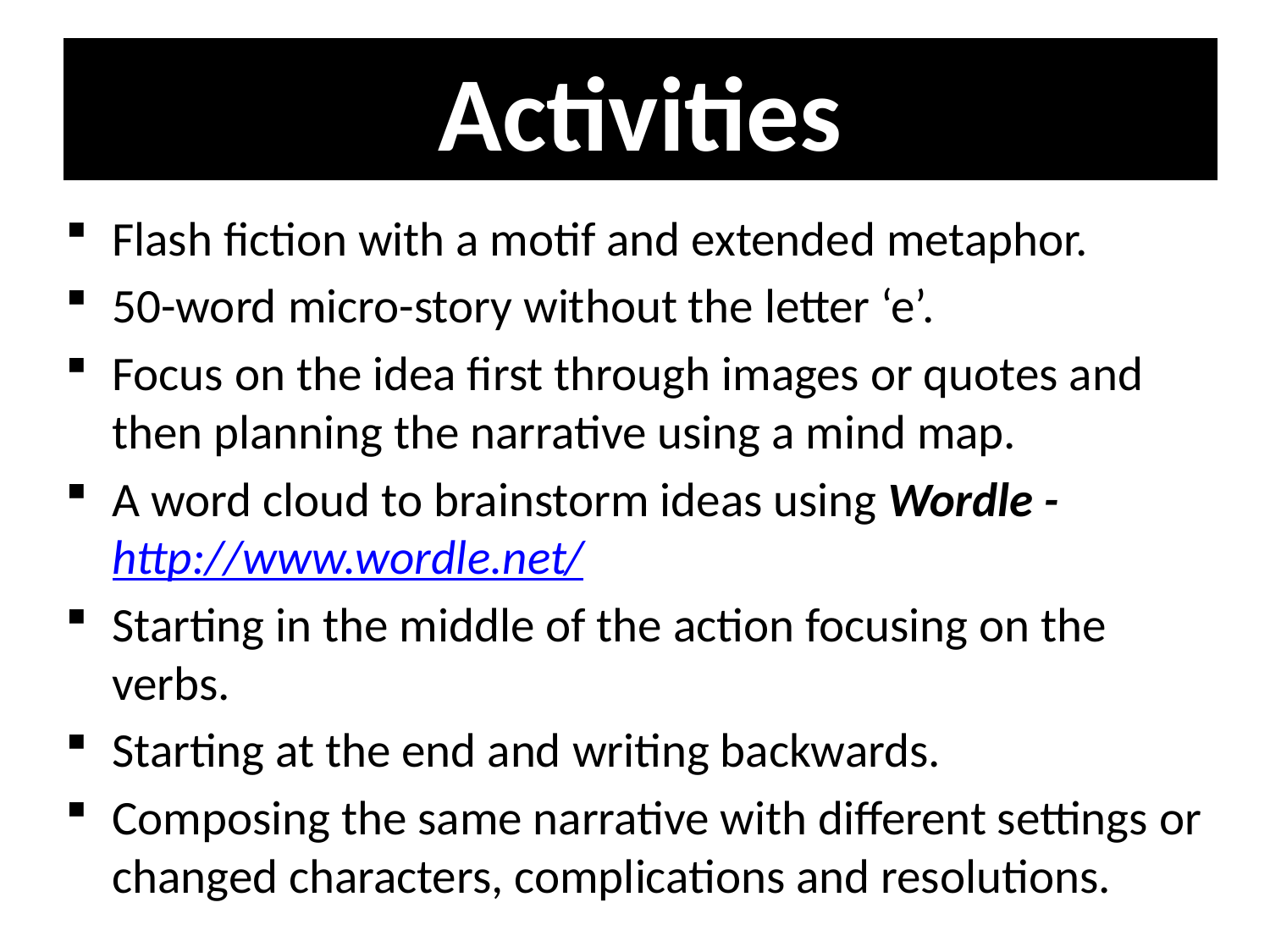

# Activities
Flash fiction with a motif and extended metaphor.
50-word micro-story without the letter ‘e’.
Focus on the idea first through images or quotes and then planning the narrative using a mind map.
A word cloud to brainstorm ideas using Wordle - http://www.wordle.net/
Starting in the middle of the action focusing on the verbs.
Starting at the end and writing backwards.
Composing the same narrative with different settings or changed characters, complications and resolutions.